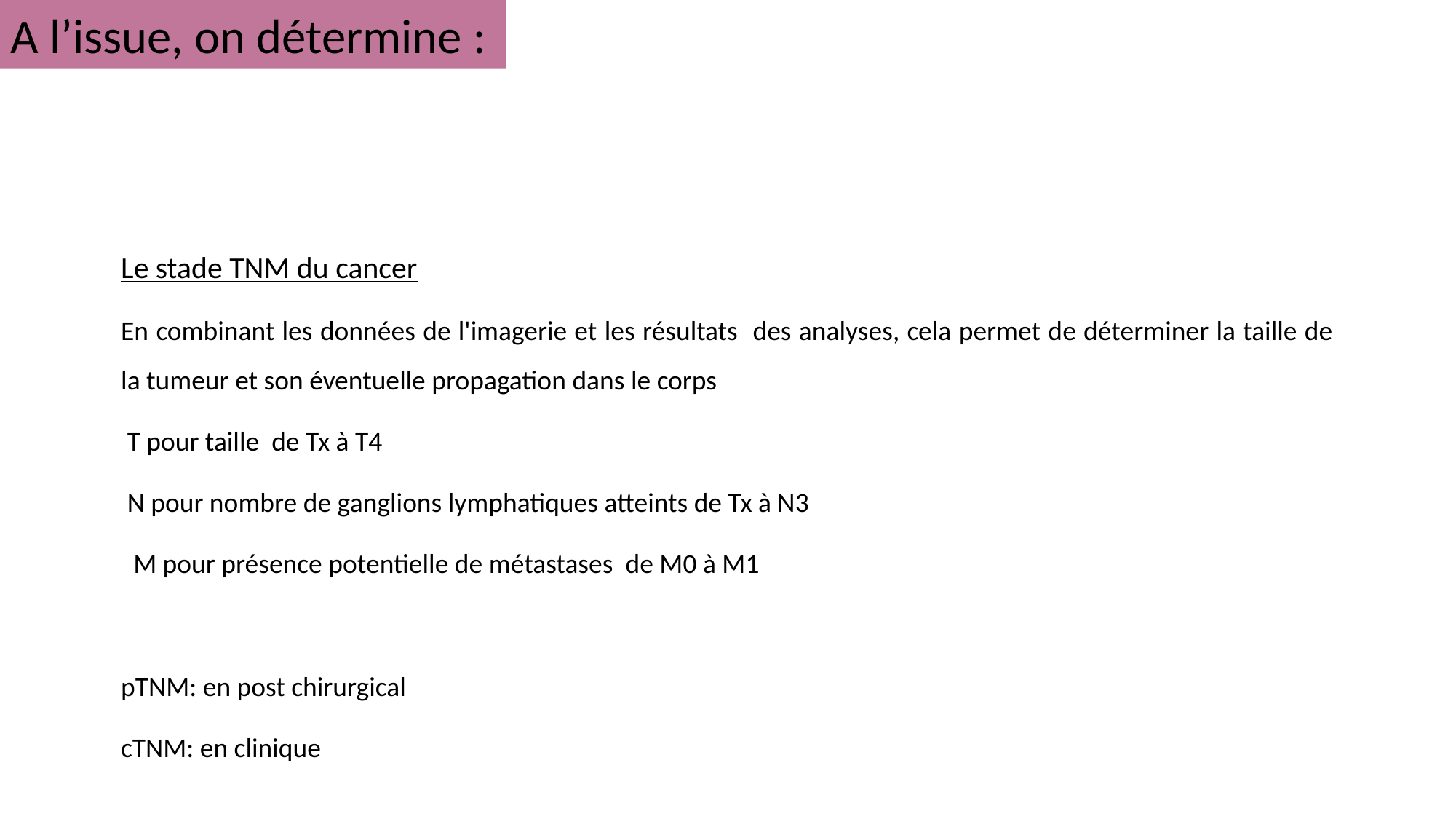

A l’issue, on détermine :
Le stade TNM du cancer
En combinant les données de l'imagerie et les résultats  des analyses, cela permet de déterminer la taille de la tumeur et son éventuelle propagation dans le corps
 T pour taille  de Tx à T4
 N pour nombre de ganglions lymphatiques atteints de Tx à N3
  M pour présence potentielle de métastases  de M0 à M1

pTNM: en post chirurgical
cTNM: en clinique